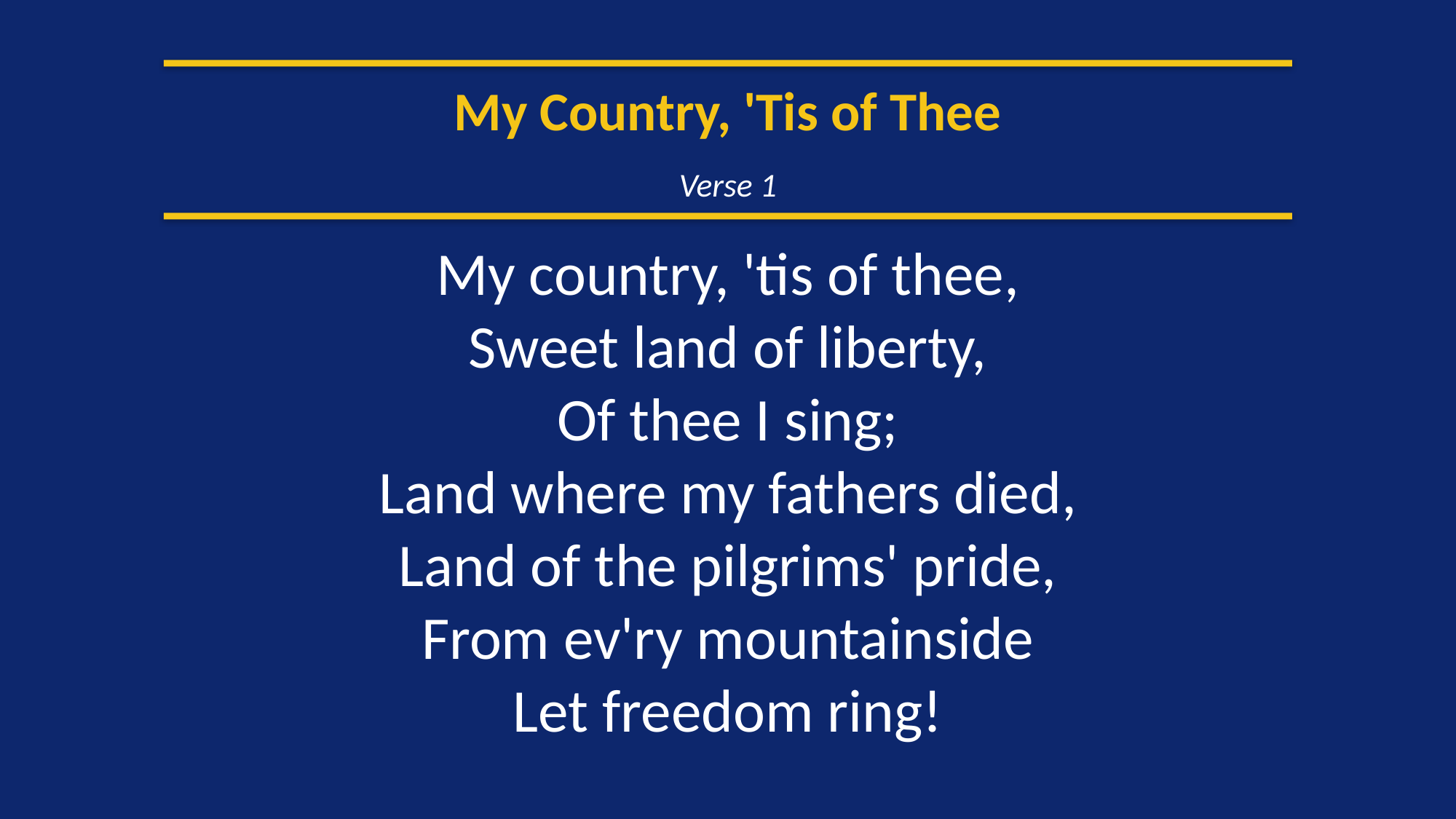

My Country, 'Tis of Thee
Verse 1

My country, 'tis of thee,
Sweet land of liberty,
Of thee I sing;
Land where my fathers died,
Land of the pilgrims' pride,
From ev'ry mountainside
Let freedom ring!